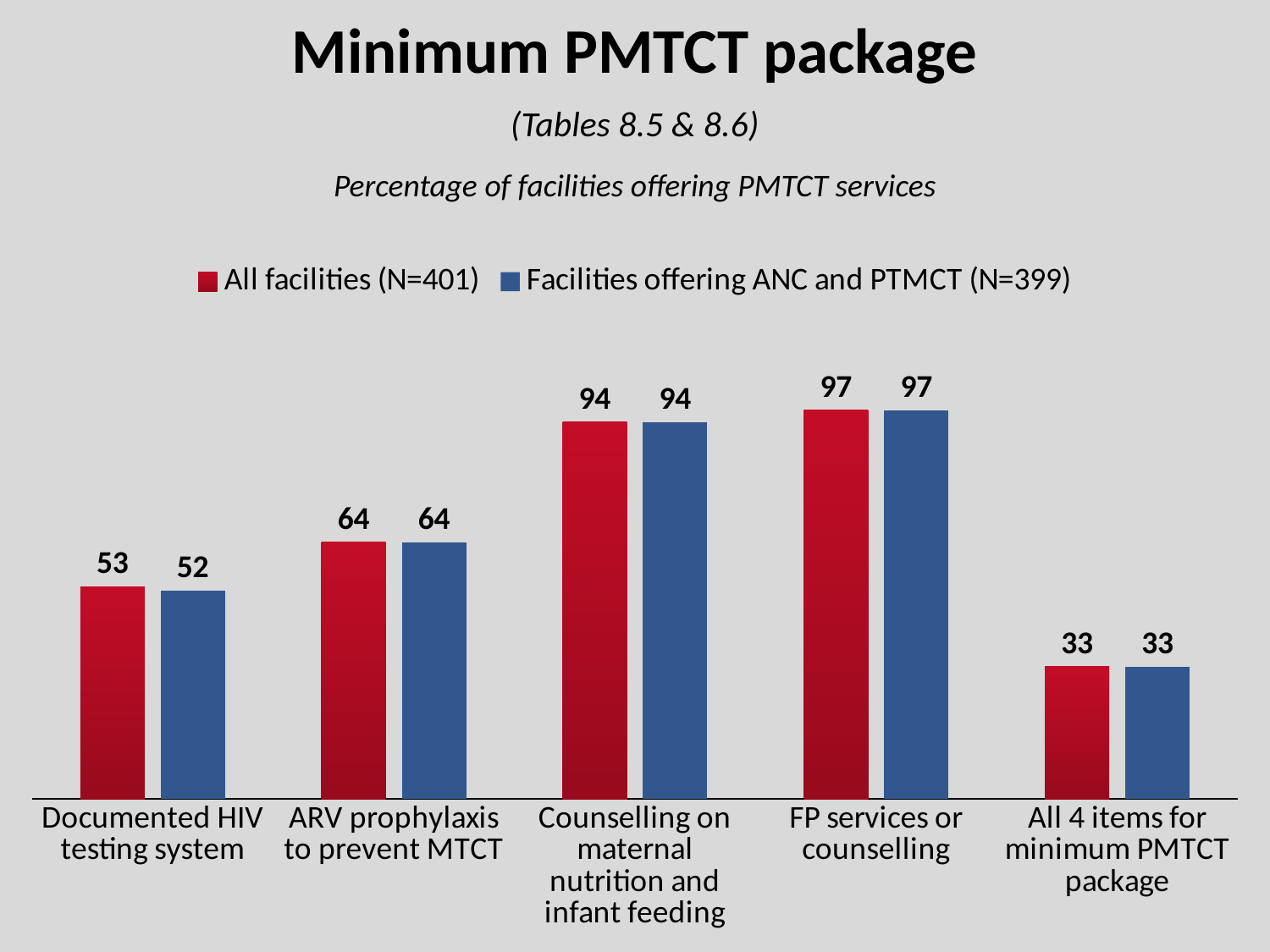

# Minimum PMTCT package
(Tables 8.5 & 8.6)
Percentage of facilities offering PMTCT services

### Chart

| Category | All facilities (N=401) | Facilities offering ANC and PTMCT (N=399) |
|---|---|---|
| Documented HIV testing system | 53.0 | 52.0 |
| ARV prophylaxis to prevent MTCT | 64.0 | 64.0 |
| Counselling on maternal nutrition and infant feeding | 94.0 | 94.0 |
| FP services or counselling | 97.0 | 97.0 |
| All 4 items for minimum PMTCT package | 33.0 | 33.0 |